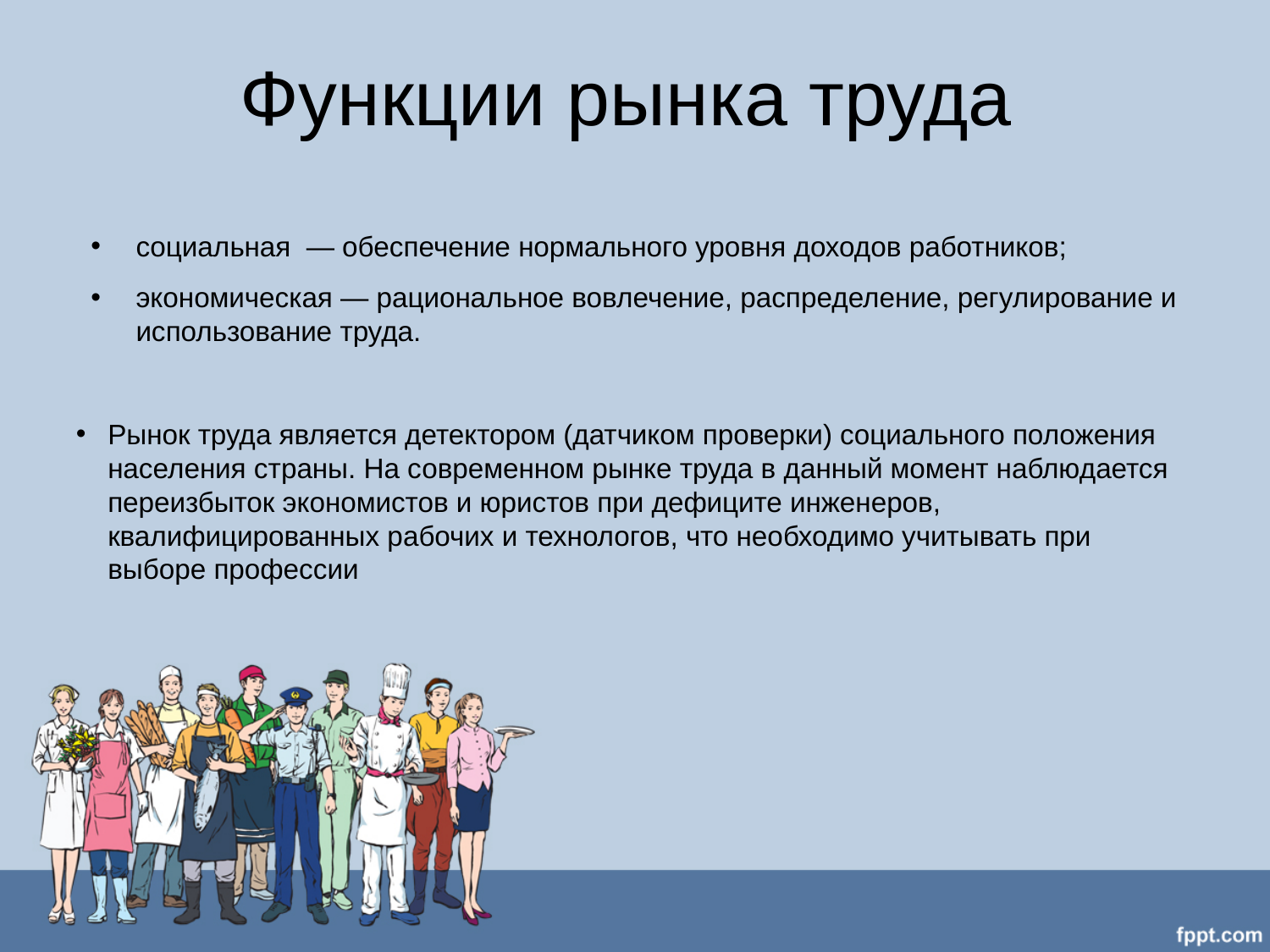

# Функции рынка труда
социальная  — обеспечение нормального уровня доходов работников;
экономическая — рациональное вовлечение, распределение, регулирование и использование труда.

Рынок труда является детектором (датчиком проверки) социального положения населения страны. На современном рынке труда в данный момент наблюдается переизбыток экономистов и юристов при дефиците инженеров, квалифицированных рабочих и технологов, что необходимо учитывать при выборе профессии